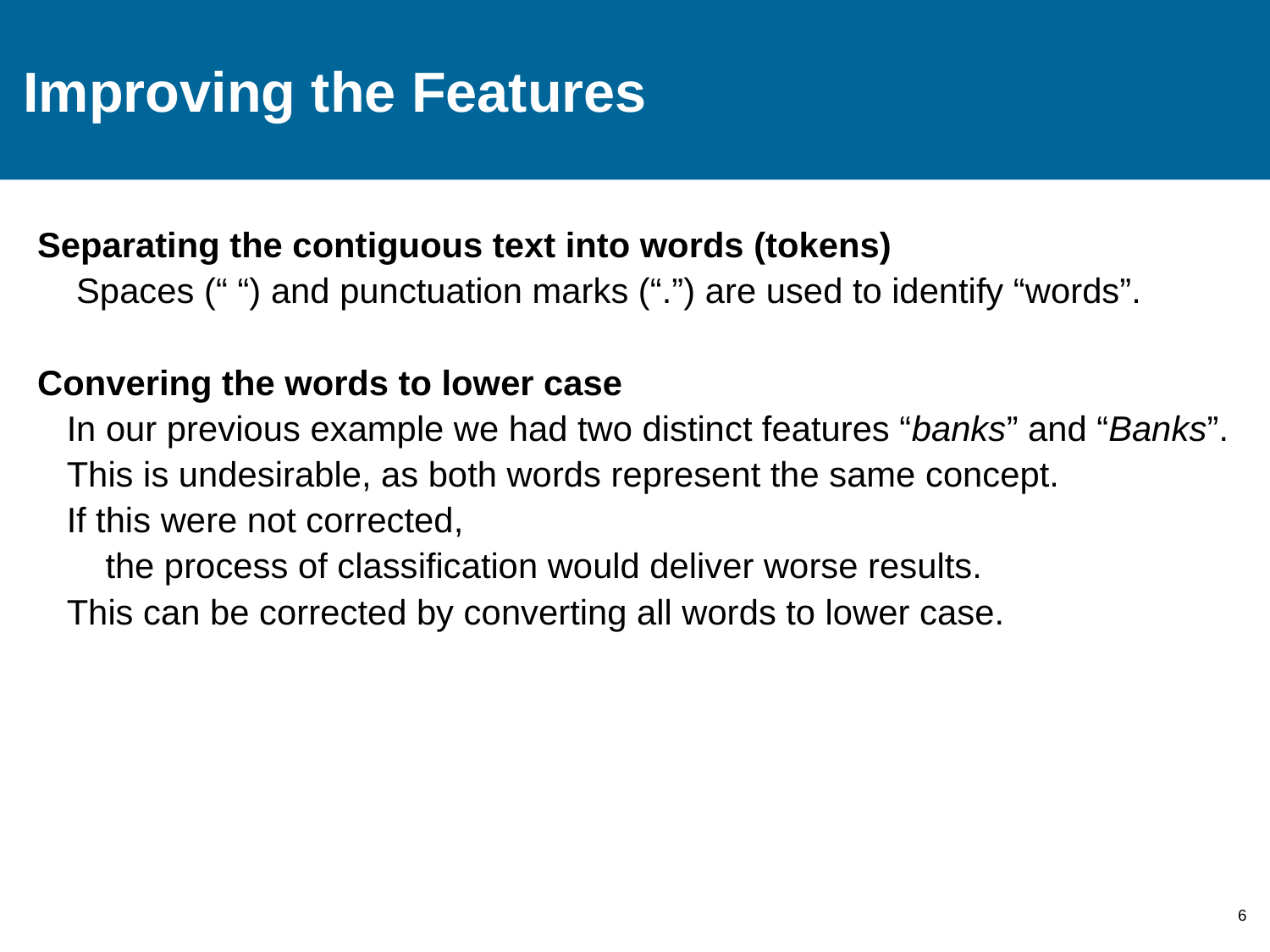

# Improving the Features
Separating the contiguous text into words (tokens)
    Spaces (“ “) and punctuation marks (“.”) are used to identify “words”.

Convering the words to lower case
   In our previous example we had two distinct features “banks” and “Banks”.
   This is undesirable, as both words represent the same concept.
   If this were not corrected,
       the process of classification would deliver worse results.
   This can be corrected by converting all words to lower case.
6